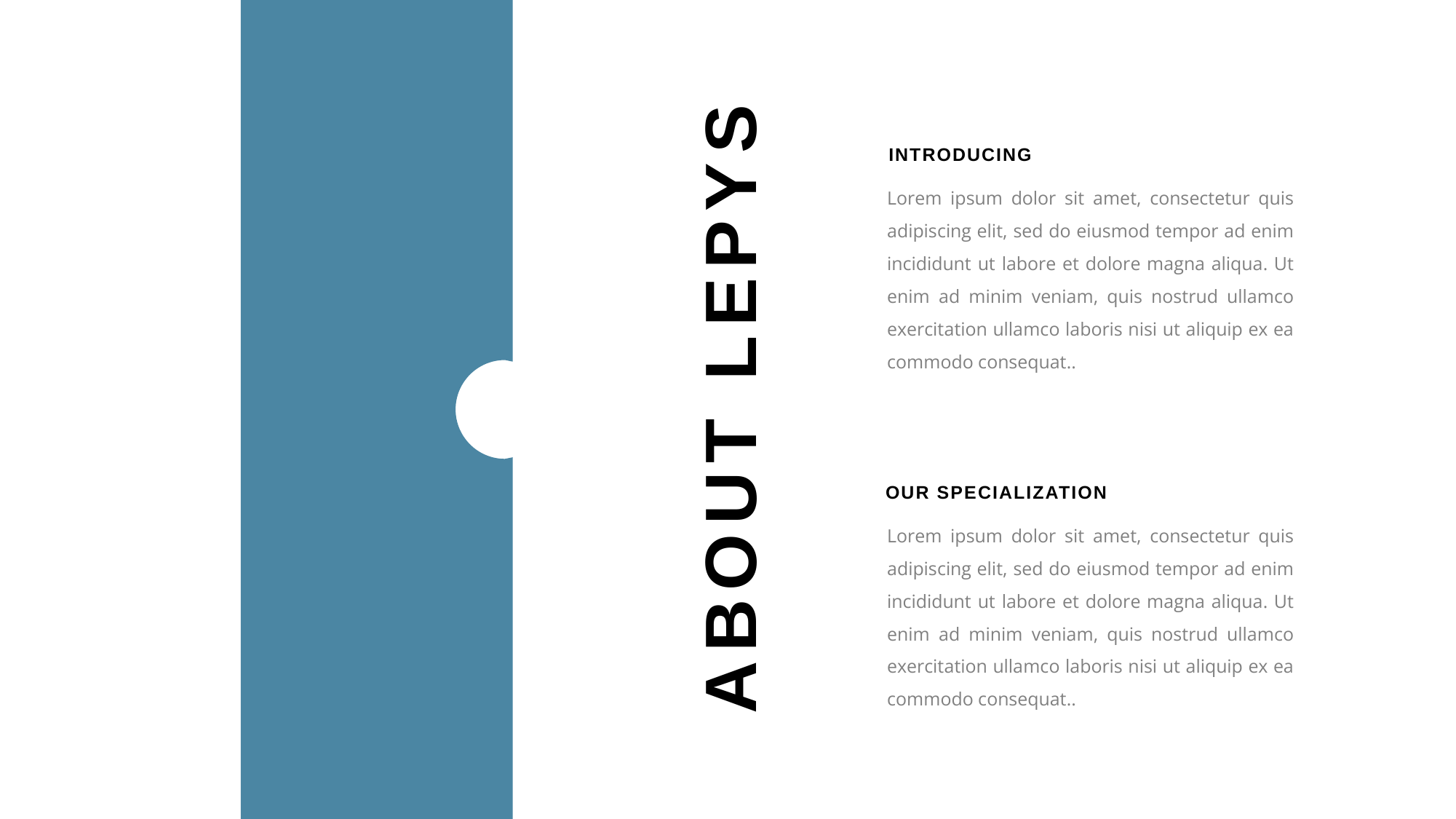

INTRODUCING
Lorem ipsum dolor sit amet, consectetur quis adipiscing elit, sed do eiusmod tempor ad enim incididunt ut labore et dolore magna aliqua. Ut enim ad minim veniam, quis nostrud ullamco exercitation ullamco laboris nisi ut aliquip ex ea commodo consequat..

ABOUT LEPYS
OUR SPECIALIZATION
Lorem ipsum dolor sit amet, consectetur quis adipiscing elit, sed do eiusmod tempor ad enim incididunt ut labore et dolore magna aliqua. Ut enim ad minim veniam, quis nostrud ullamco exercitation ullamco laboris nisi ut aliquip ex ea commodo consequat..